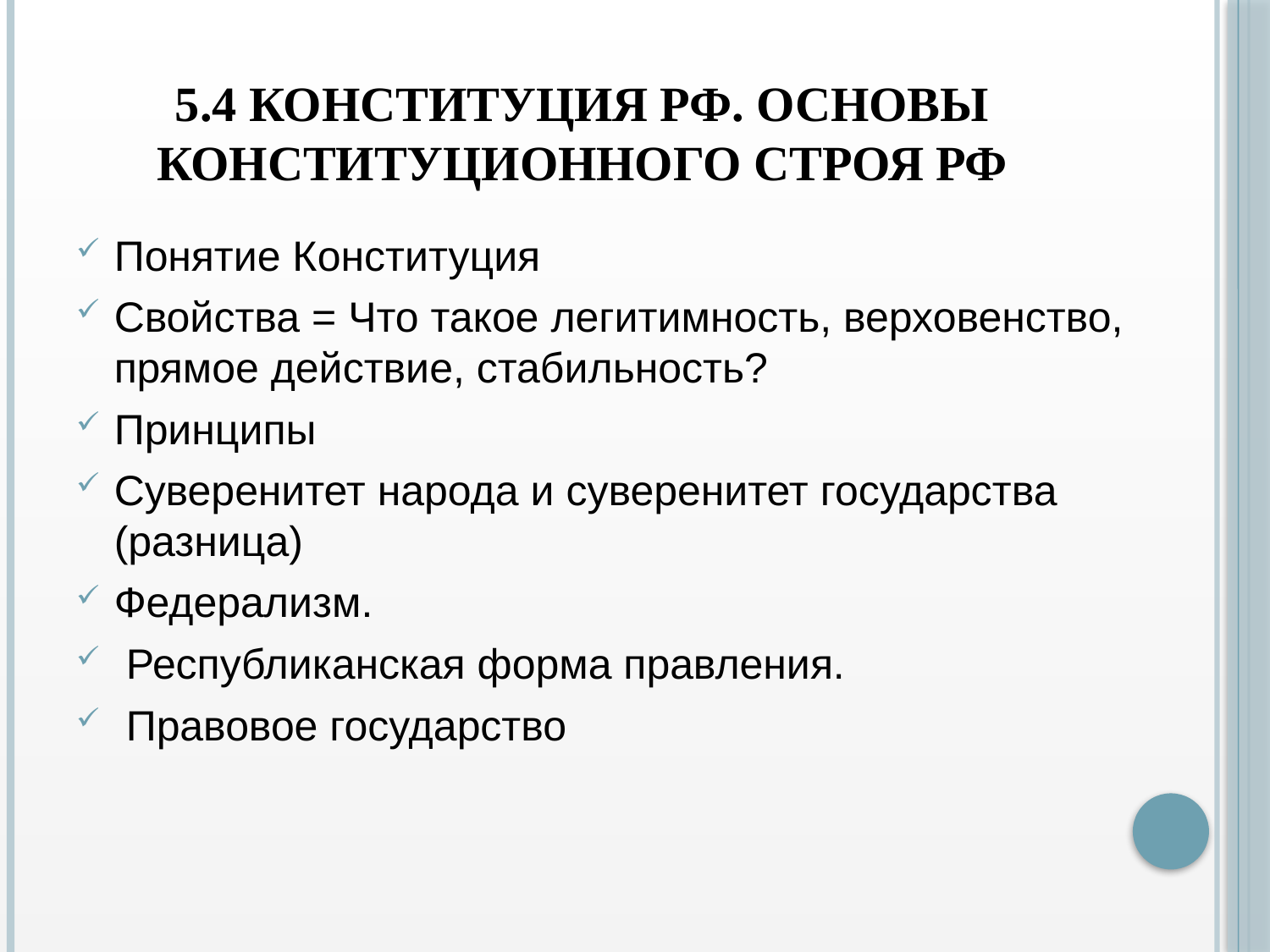

# 5.4 Конституция РФ. Основы конституционного строя РФ
Понятие Конституция
Свойства = Что такое легитимность, верховенство, прямое действие, стабильность?
Принципы
Суверенитет народа и суверенитет государства (разница)
Федерализм.
 Республиканская форма правления.
 Правовое государство